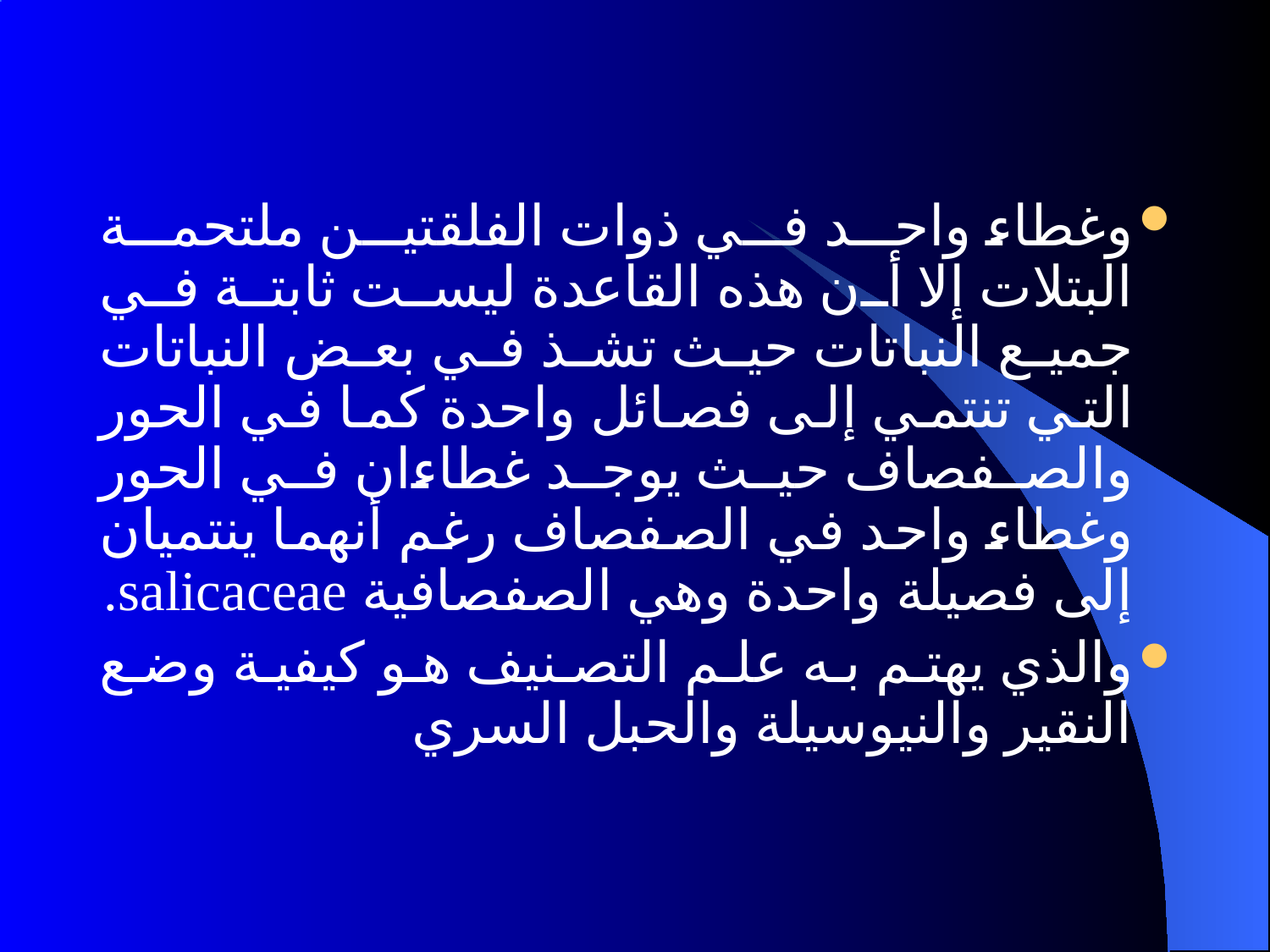

وغطاء واحد في ذوات الفلقتين ملتحمة البتلات إلا أن هذه القاعدة ليست ثابتة في جميع النباتات حيث تشذ في بعض النباتات التي تنتمي إلى فصائل واحدة كما في الحور والصفصاف حيث يوجد غطاءان في الحور وغطاء واحد في الصفصاف رغم أنهما ينتميان إلى فصيلة واحدة وهي الصفصافية salicaceae.
والذي يهتم به علم التصنيف هو كيفية وضع النقير والنيوسيلة والحبل السري